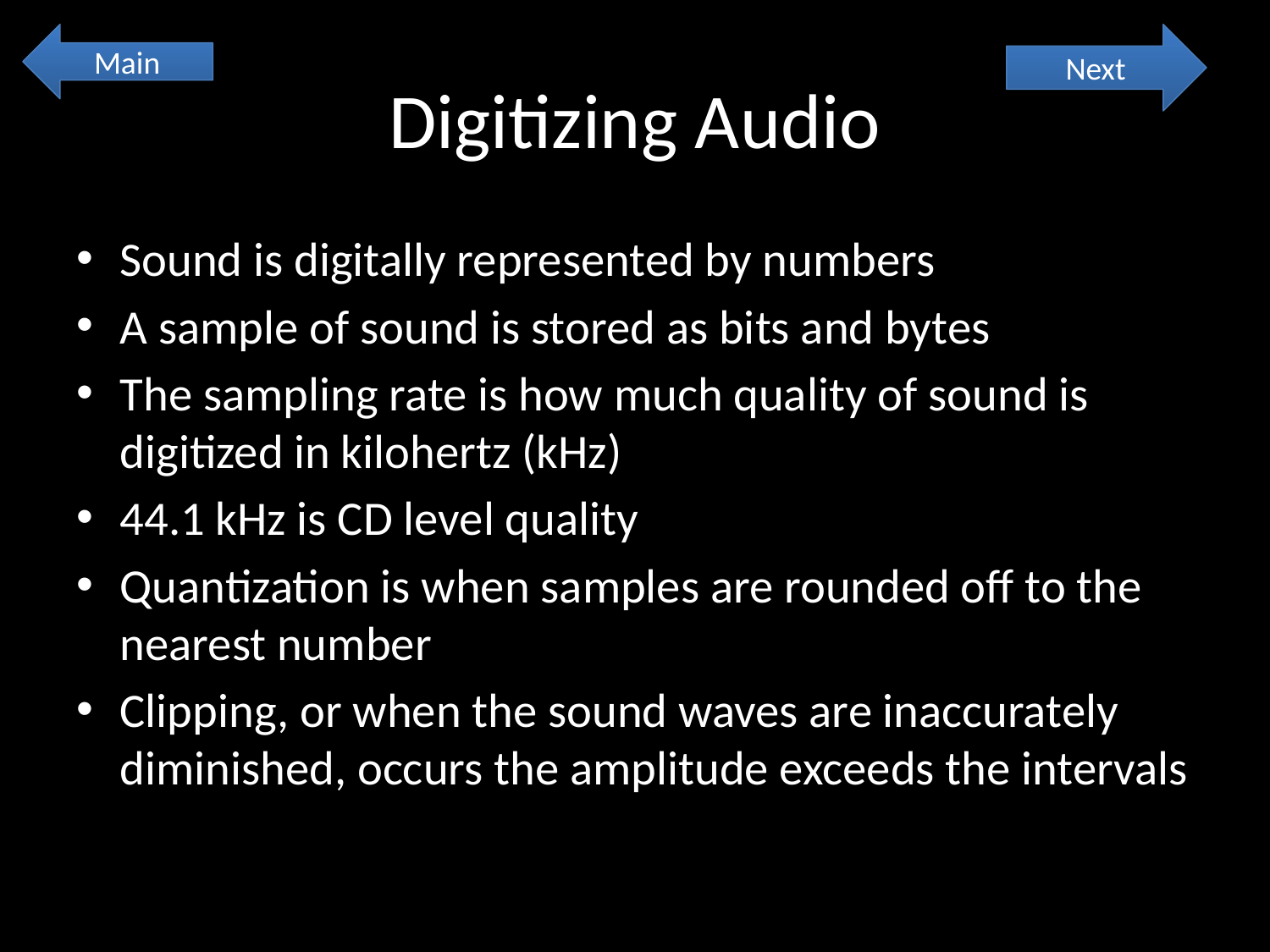

Main
Next
# Digitizing Audio
Sound is digitally represented by numbers
A sample of sound is stored as bits and bytes
The sampling rate is how much quality of sound is digitized in kilohertz (kHz)
44.1 kHz is CD level quality
Quantization is when samples are rounded off to the nearest number
Clipping, or when the sound waves are inaccurately diminished, occurs the amplitude exceeds the intervals